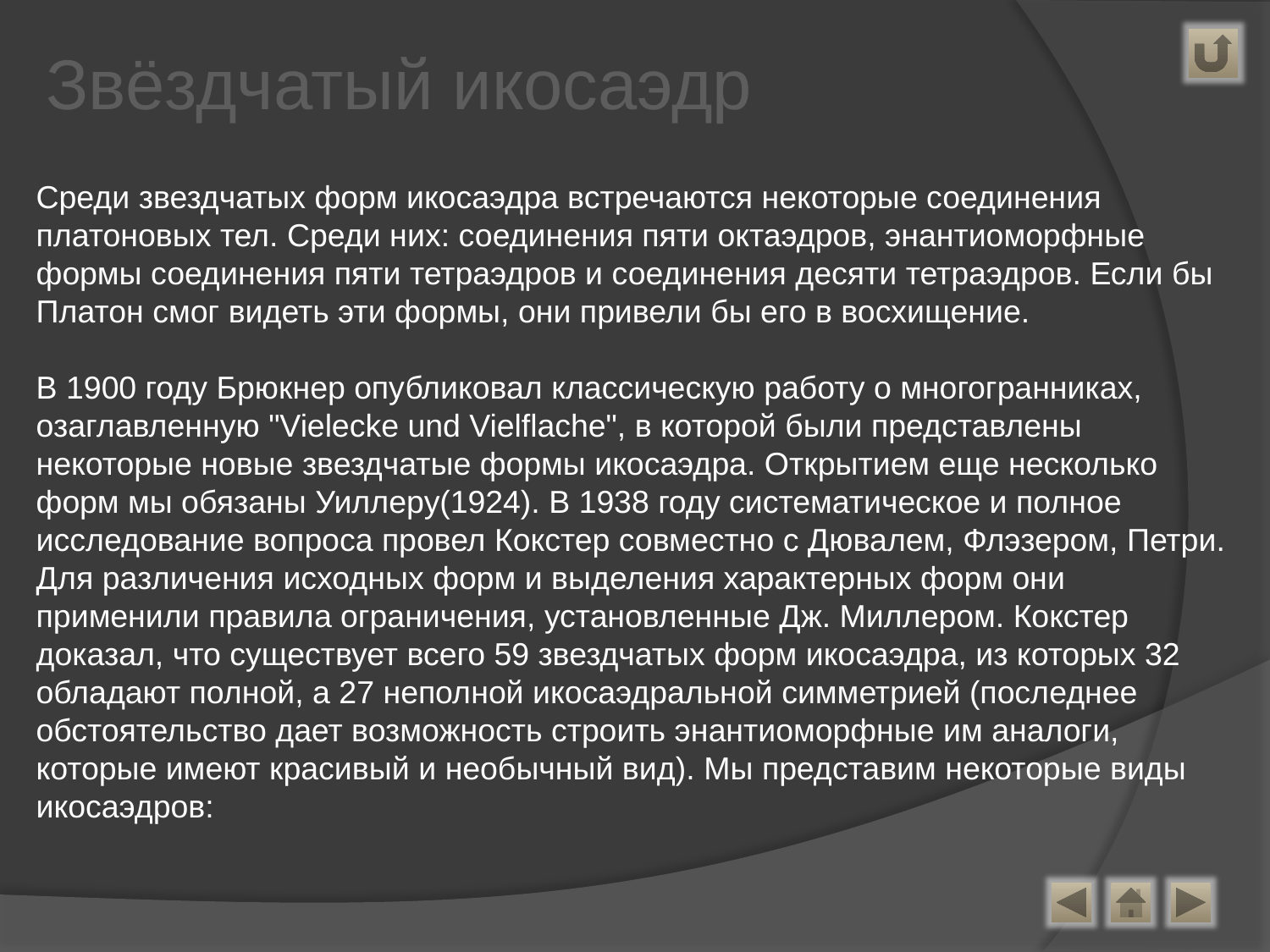

Звёздчатый икосаэдр

# Среди звездчатых форм икосаэдра встречаются некоторые соединения платоновых тел. Среди них: соединения пяти октаэдров, энантиоморфные формы соединения пяти тетраэдров и соединения десяти тетраэдров. Если бы Платон смог видеть эти формы, они привели бы его в восхищение. В 1900 году Брюкнер опубликовал классическую работу о многогранниках, озаглавленную "Vielecke und Vielflache", в которой были представлены некоторые новые звездчатые формы икосаэдра. Открытием еще несколько форм мы обязаны Уиллеру(1924). В 1938 году систематическое и полное исследование вопроса провел Кокстер совместно с Дювалем, Флэзером, Петри. Для различения исходных форм и выделения характерных форм они применили правила ограничения, установленные Дж. Миллером. Кокстер доказал, что существует всего 59 звездчатых форм икосаэдра, из которых 32 обладают полной, а 27 неполной икосаэдральной симметрией (последнее обстоятельство дает возможность строить энантиоморфные им аналоги, которые имеют красивый и необычный вид). Мы представим некоторые виды икосаэдров: